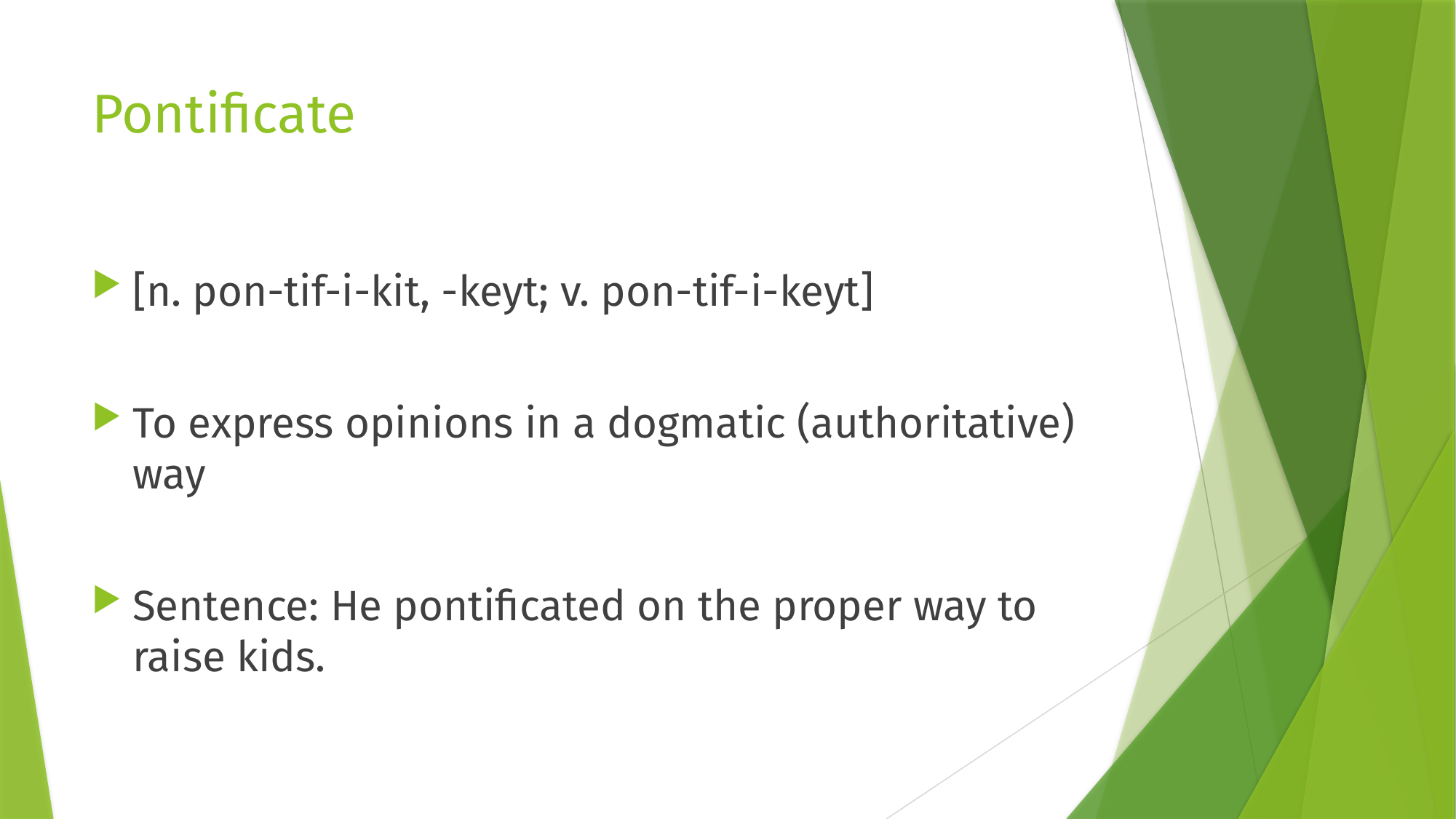

# Pontificate
[n. pon-tif-i-kit, -keyt; v. pon-tif-i-keyt]

To express opinions in a dogmatic (authoritative) way

Sentence: He pontificated on the proper way to raise kids.